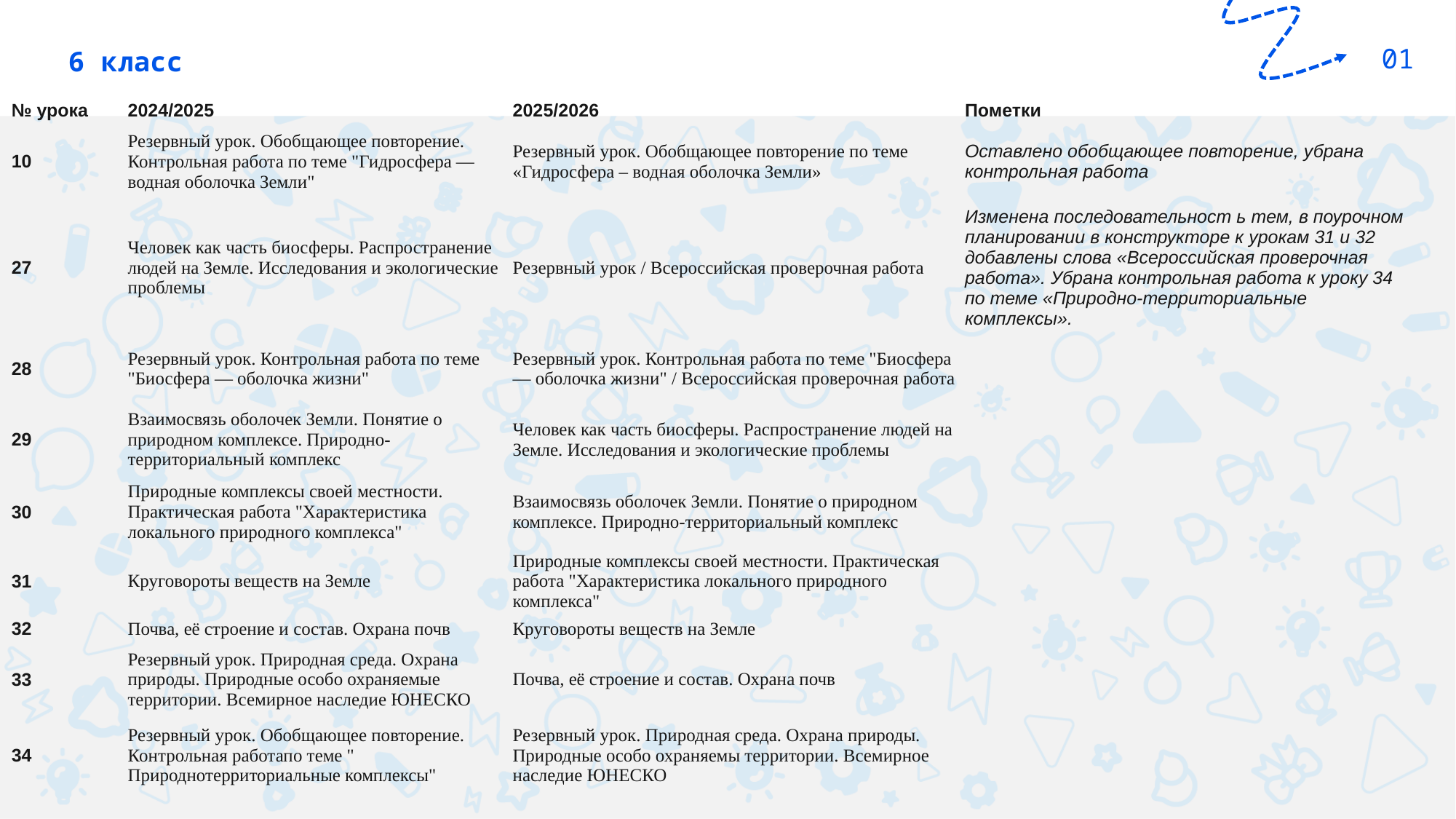

01
6 класс
| № урока | 2024/2025 | 2025/2026 | Пометки |
| --- | --- | --- | --- |
| 10 | Резервный урок. Обобщающее повторение. Контрольная работа по теме "Гидросфера — водная оболочка Земли" | Резервный урок. Обобщающее повторение по теме «Гидросфера – водная оболочка Земли» | Оставлено обобщающее повторение, убрана контрольная работа |
| 27 | Человек как часть биосферы. Распространение людей на Земле. Исследования и экологические проблемы | Резервный урок / Всероссийская проверочная работа | Изменена последовательност ь тем, в поурочном планировании в конструкторе к урокам 31 и 32 добавлены слова «Всероссийская проверочная работа». Убрана контрольная работа к уроку 34 по теме «Природно-территориальные комплексы». |
| 28 | Резервный урок. Контрольная работа по теме "Биосфера — оболочка жизни" | Резервный урок. Контрольная работа по теме "Биосфера — оболочка жизни" / Всероссийская проверочная работа |  |
| 29 | Взаимосвязь оболочек Земли. Понятие о природном комплексе. Природно-территориальный комплекс | Человек как часть биосферы. Распространение людей на Земле. Исследования и экологические проблемы |  |
| 30 | Природные комплексы своей местности. Практическая работа "Характеристика локального природного комплекса" | Взаимосвязь оболочек Земли. Понятие о природном комплексе. Природно-территориальный комплекс |  |
| 31 | Круговороты веществ на Земле | Природные комплексы своей местности. Практическая работа "Характеристика локального природного комплекса" |  |
| 32 | Почва, её строение и состав. Охрана почв | Круговороты веществ на Земле |  |
| 33 | Резервный урок. Природная среда. Охрана природы. Природные особо охраняемые территории. Всемирное наследие ЮНЕСКО | Почва, её строение и состав. Охрана почв |  |
| 34 | Резервный урок. Обобщающее повторение. Контрольная работапо теме " Природнотерриториальные комплексы" | Резервный урок. Природная среда. Охрана природы. Природные особо охраняемы территории. Всемирное наследие ЮНЕСКО |  |